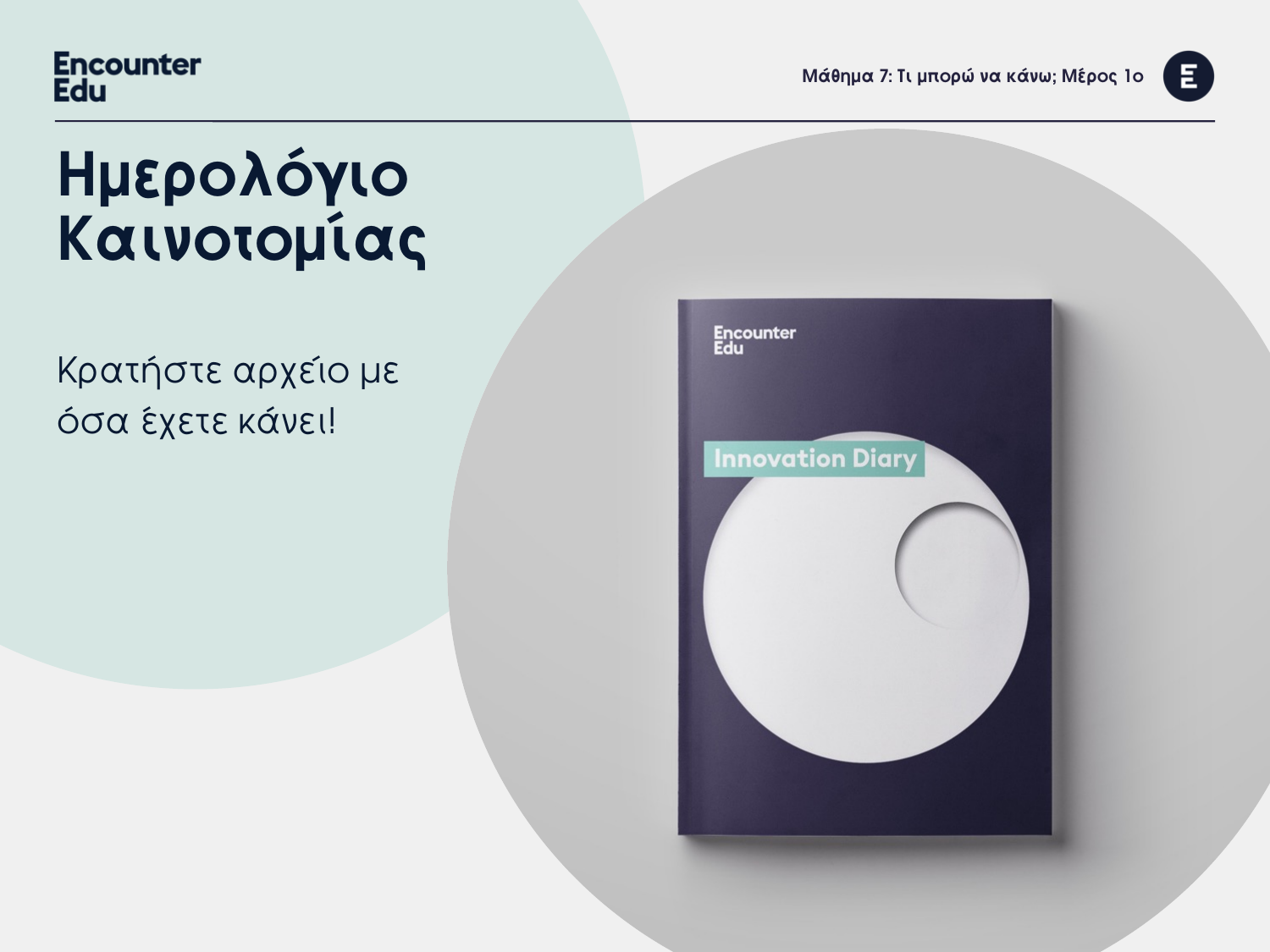

# Μάθημα 7: Τι μπορώ να κάνω; Μέρος 1ο

Ημερολόγιο Καινοτομίας
Κρατήστε αρχείο με όσα έχετε κάνει!